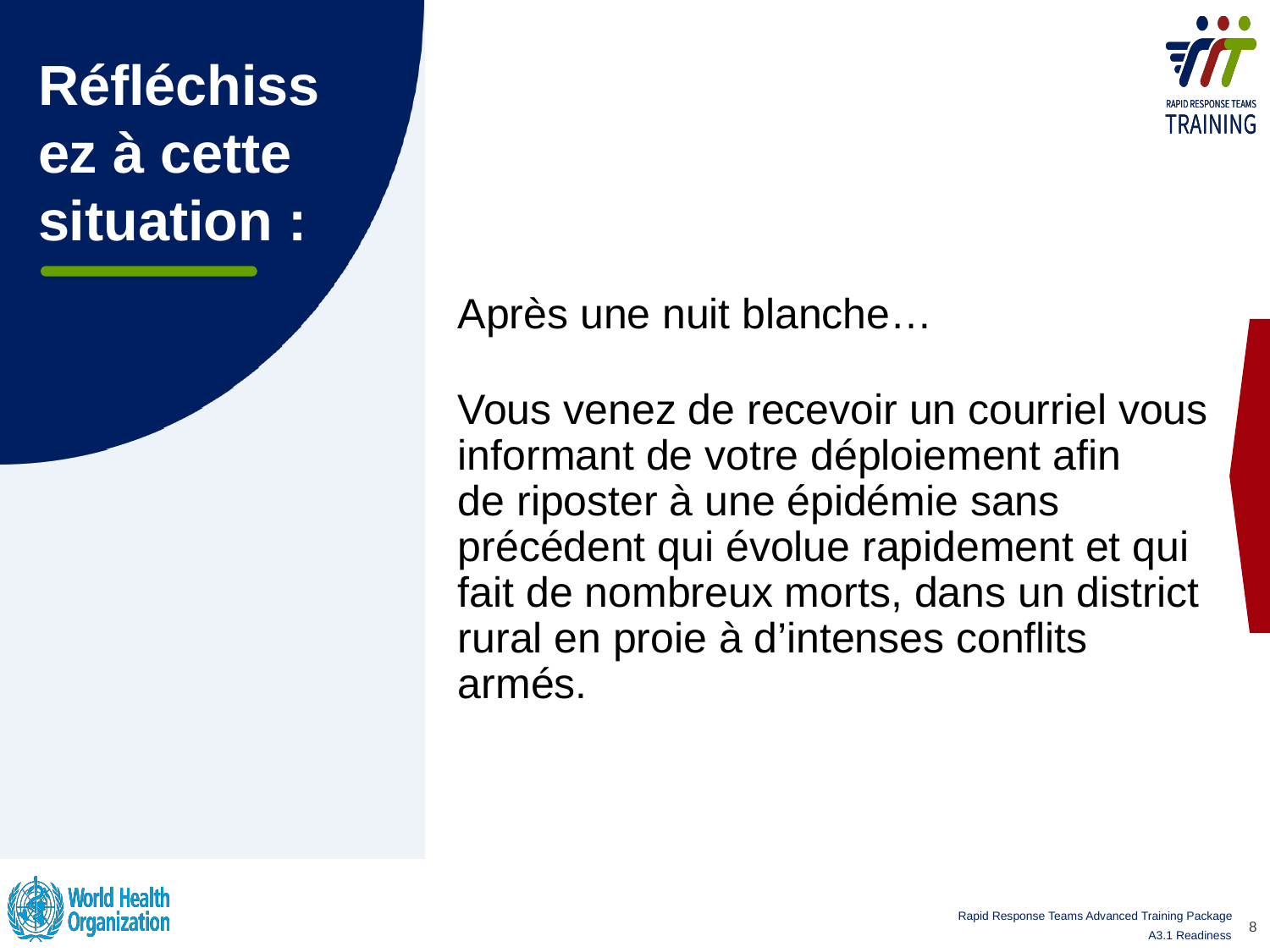

Réfléchissez à cette situation :
Après une nuit blanche…
Vous venez de recevoir un courriel vous informant de votre déploiement afin de riposter à une épidémie sans précédent qui évolue rapidement et qui fait de nombreux morts, dans un district rural en proie à d’intenses conflits armés.

8